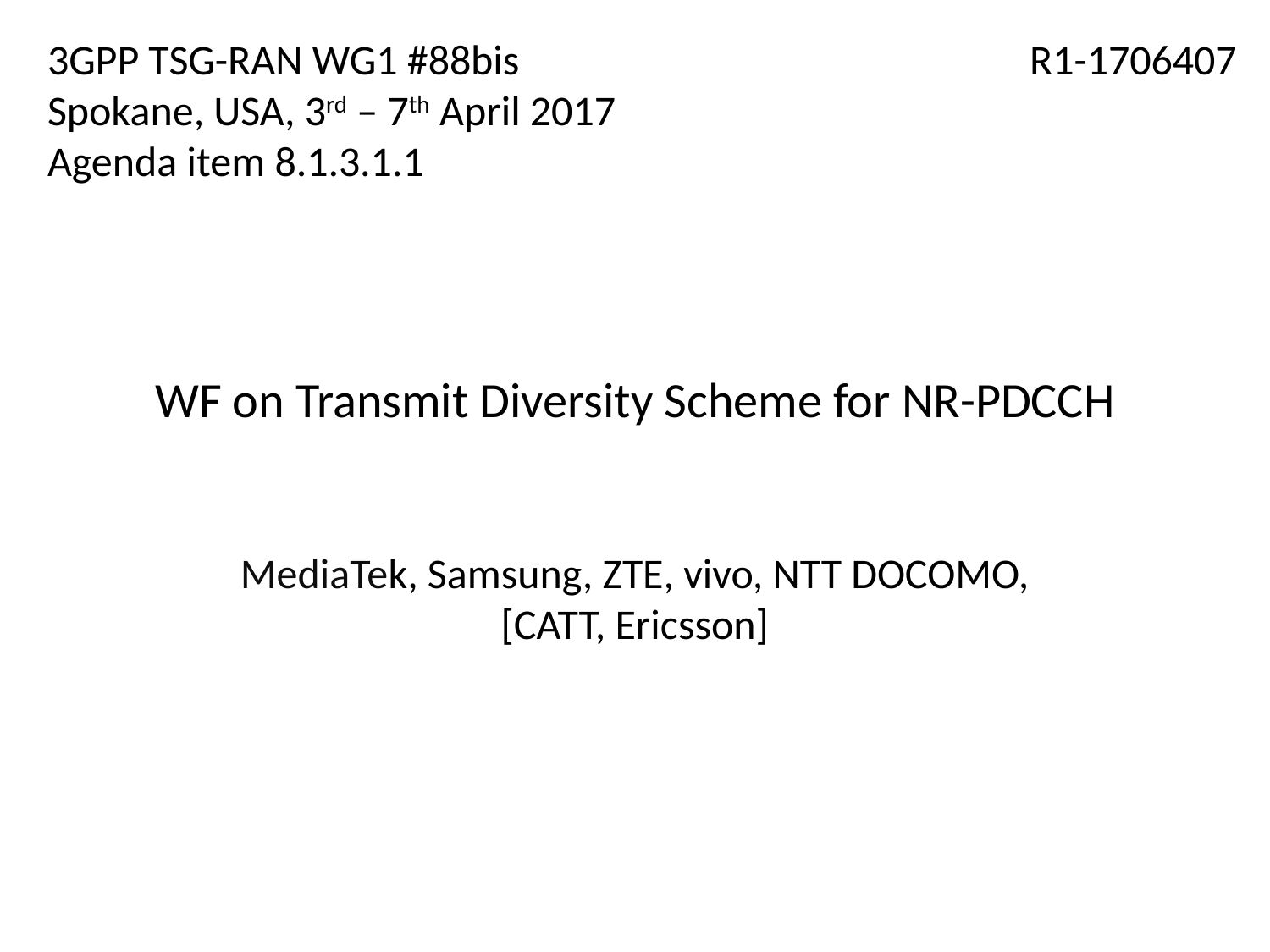

3GPP TSG-RAN WG1 #88bis
Spokane, USA, 3rd – 7th April 2017
Agenda item 8.1.3.1.1
R1-1706407
# WF on Transmit Diversity Scheme for NR-PDCCH
MediaTek, Samsung, ZTE, vivo, NTT DOCOMO, [CATT, Ericsson]